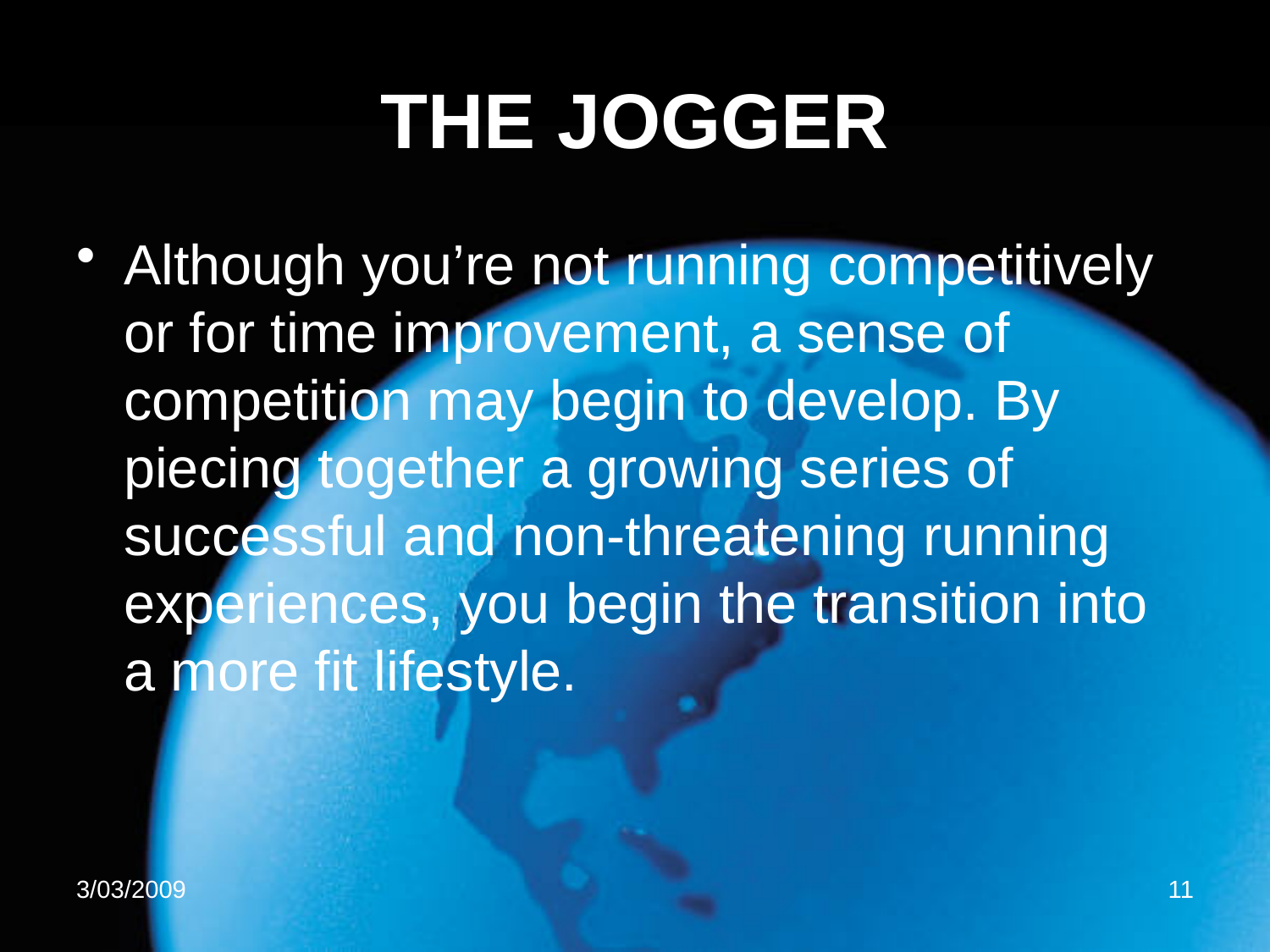

# THE JOGGER
Although you’re not running competitively or for time improvement, a sense of competition may begin to develop. By piecing together a growing series of successful and non-threatening running experiences, you begin the transition into a more fit lifestyle.
3/03/2009
11